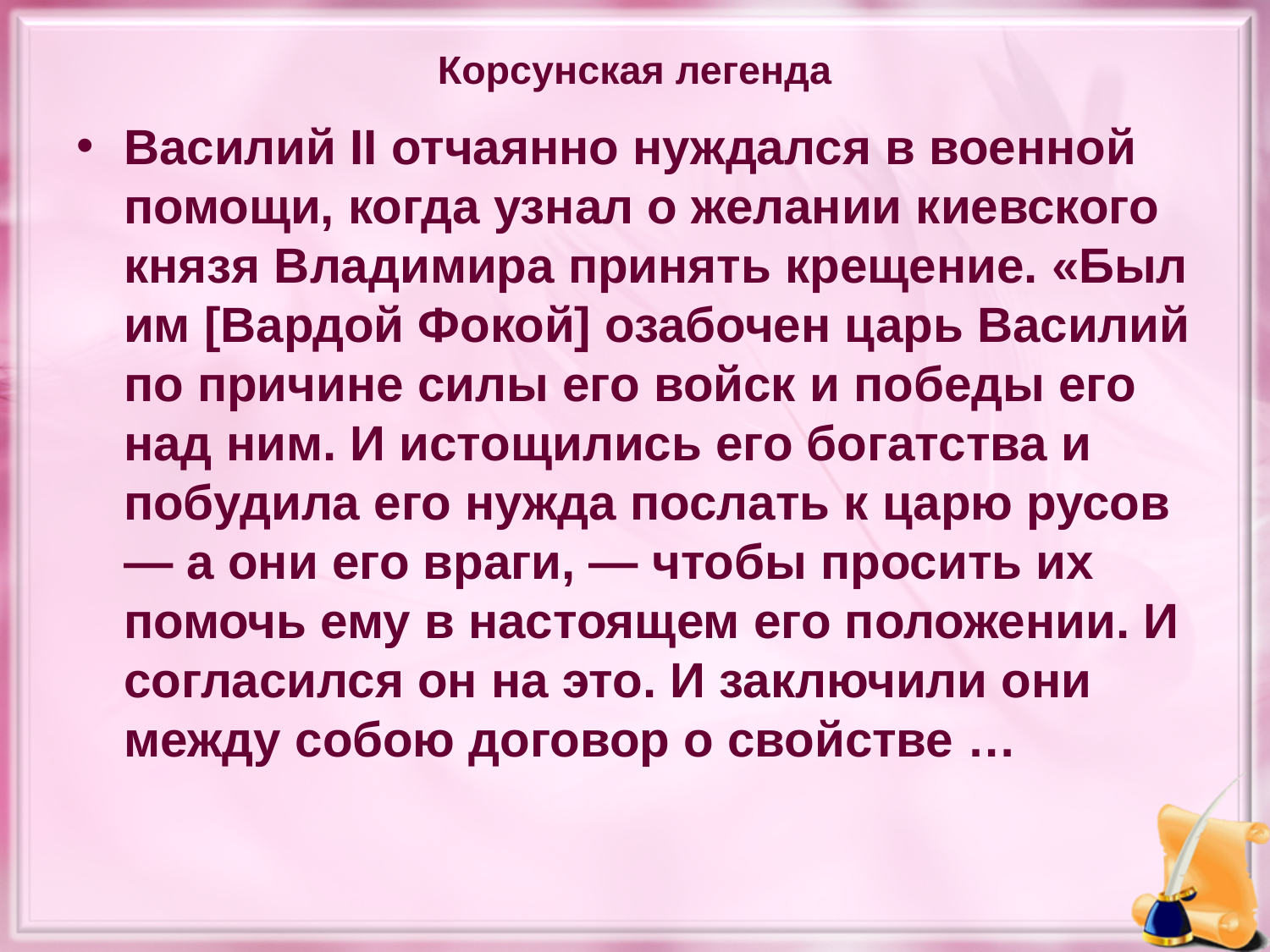

# Корсунская легенда
Василий II отчаянно нуждался в военной помощи, когда узнал о желании киевского князя Владимира принять крещение. «Был им [Вардой Фокой] озабочен царь Василий по причине силы его войск и победы его над ним. И истощились его богатства и побудила его нужда послать к царю русов — а они его враги, — чтобы просить их помочь ему в настоящем его положении. И согласился он на это. И заключили они между собою договор о свойстве …